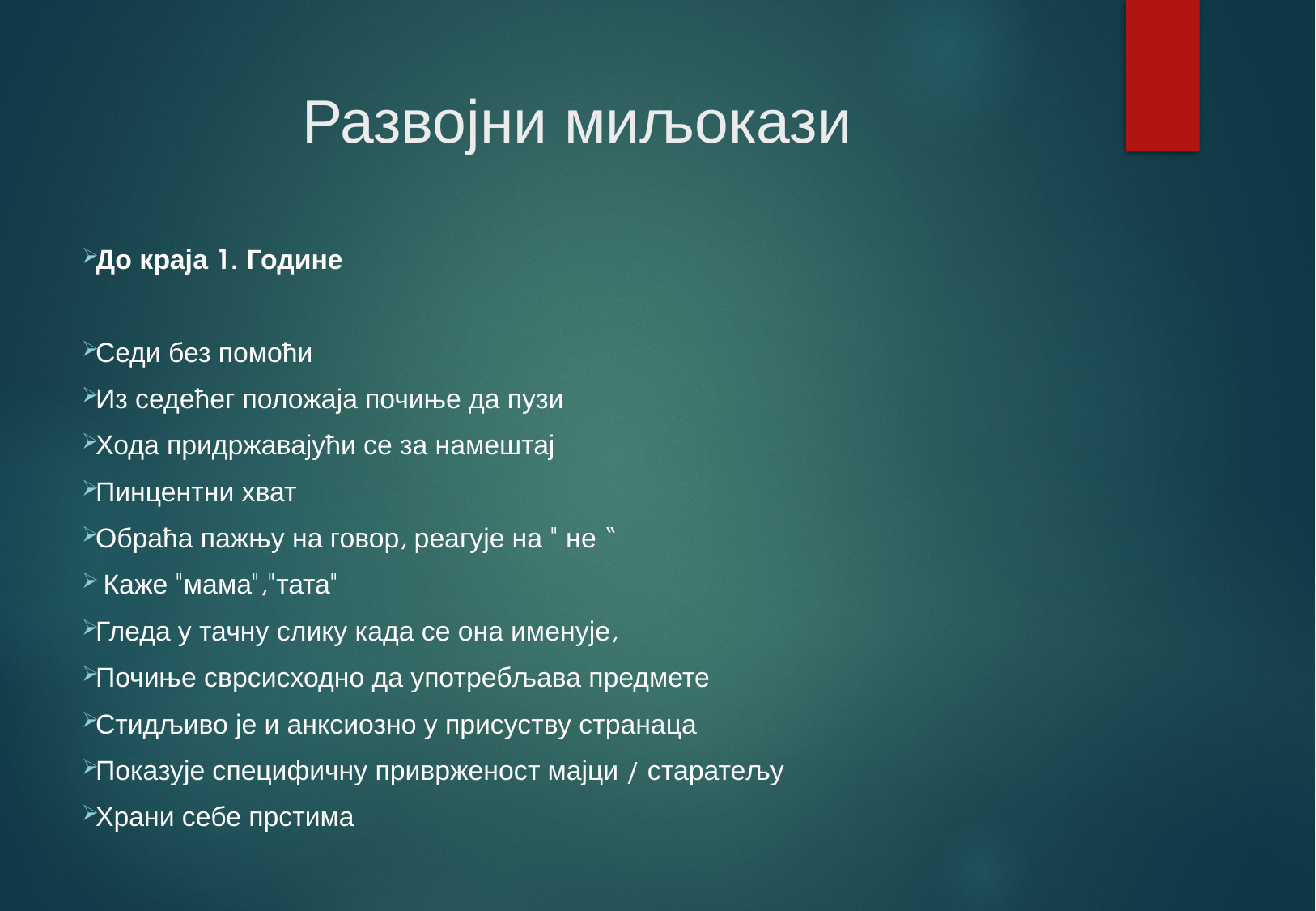

# Развојни миљокази
До краја 1. Године

Седи без помоћи
Из седећег положаја почиње да пузи
Хода придржавајући се за намештај
Пинцентни хват
Обраћа пажњу на говор, реагује на " не “
 Каже "мама","тата"
Гледа у тачну слику када се она именује,
Почиње сврсисходно да употребљава предмете
Стидљиво је и анксиозно у присуству странаца
Показује специфичну приврженост мајци / старатељу
Храни себе прстима